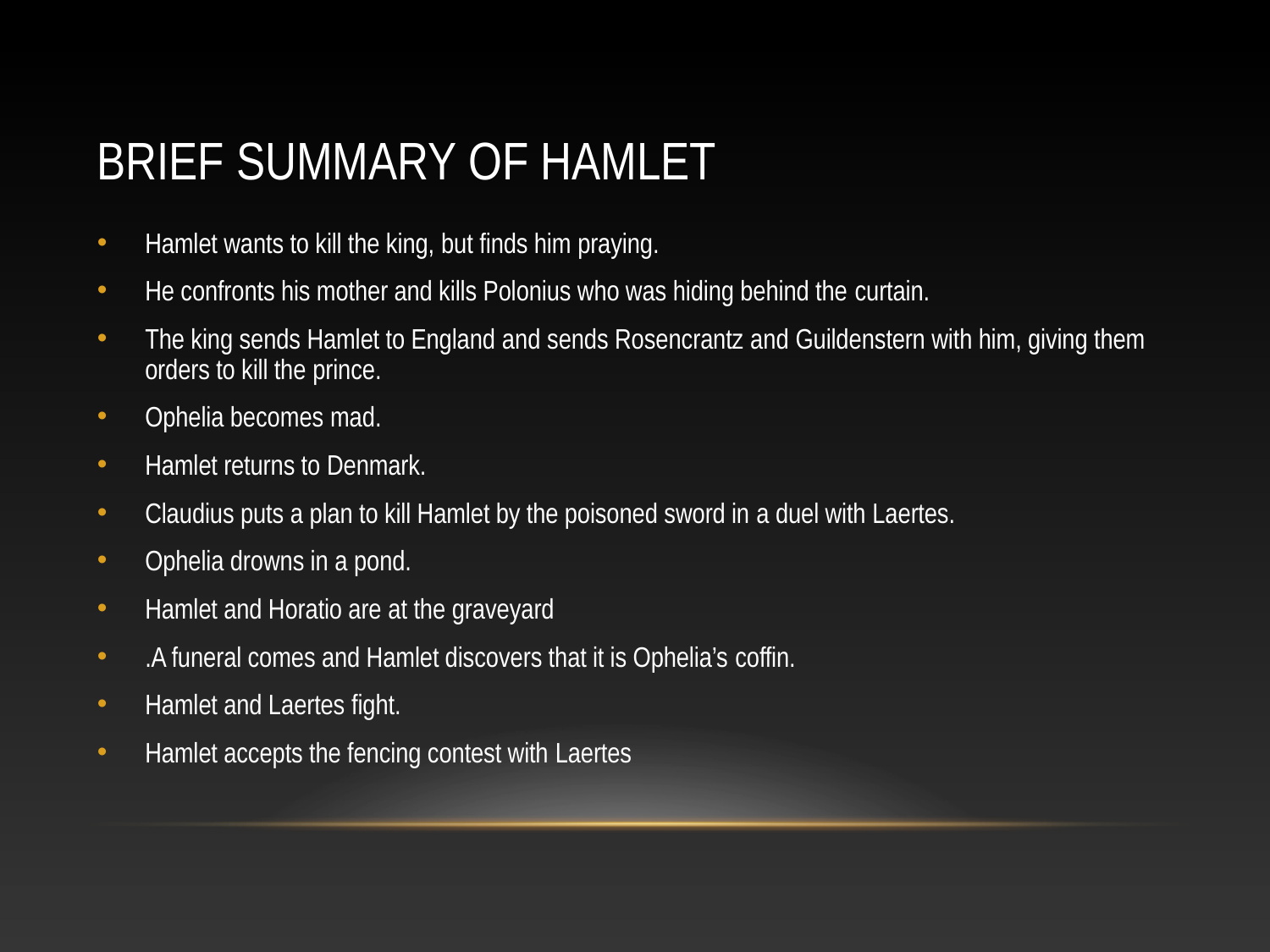

# BRIEF SUMMARY OF HAMLET
•
•
•
Hamlet wants to kill the king, but finds him praying.
He confronts his mother and kills Polonius who was hiding behind the curtain.
The king sends Hamlet to England and sends Rosencrantz and Guildenstern with him, giving them  orders to kill the prince.
Ophelia becomes mad.
Hamlet returns to Denmark.
Claudius puts a plan to kill Hamlet by the poisoned sword in a duel with Laertes.
Ophelia drowns in a pond.
Hamlet and Horatio are at the graveyard
.A funeral comes and Hamlet discovers that it is Ophelia’s coffin.
Hamlet and Laertes fight.
Hamlet accepts the fencing contest with Laertes